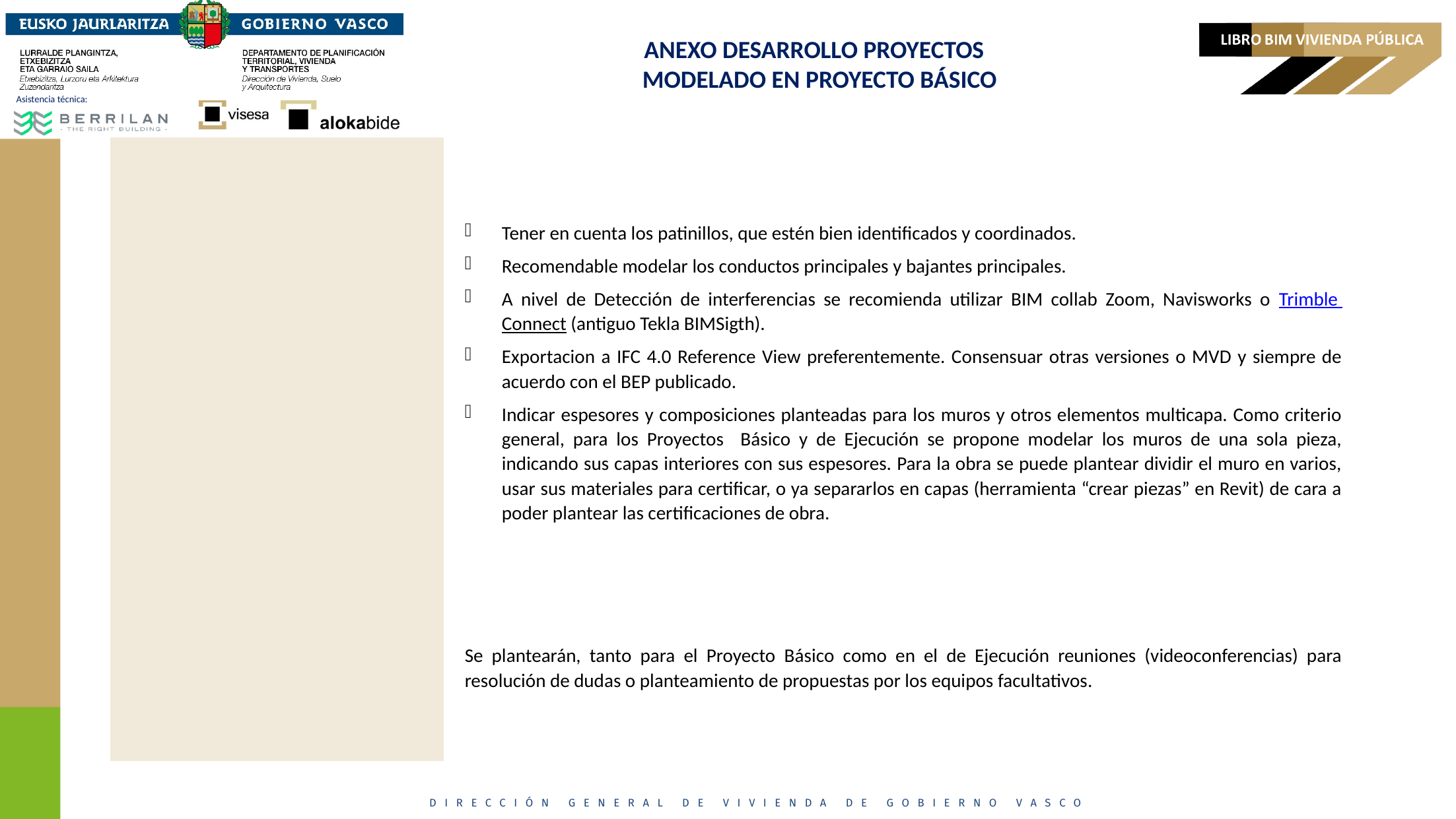

# ANEXO DESARROLLO PROYECTOS MODELADO EN PROYECTO BÁSICO
Tener en cuenta los patinillos, que estén bien identificados y coordinados.
Recomendable modelar los conductos principales y bajantes principales.
A nivel de Detección de interferencias se recomienda utilizar BIM collab Zoom, Navisworks o Trimble Connect (antiguo Tekla BIMSigth).
Exportacion a IFC 4.0 Reference View preferentemente. Consensuar otras versiones o MVD y siempre de acuerdo con el BEP publicado.
Indicar espesores y composiciones planteadas para los muros y otros elementos multicapa. Como criterio general, para los Proyectos  Básico y de Ejecución se propone modelar los muros de una sola pieza, indicando sus capas interiores con sus espesores. Para la obra se puede plantear dividir el muro en varios, usar sus materiales para certificar, o ya separarlos en capas (herramienta “crear piezas” en Revit) de cara a poder plantear las certificaciones de obra.

Se plantearán, tanto para el Proyecto Básico como en el de Ejecución reuniones (videoconferencias) para resolución de dudas o planteamiento de propuestas por los equipos facultativos.